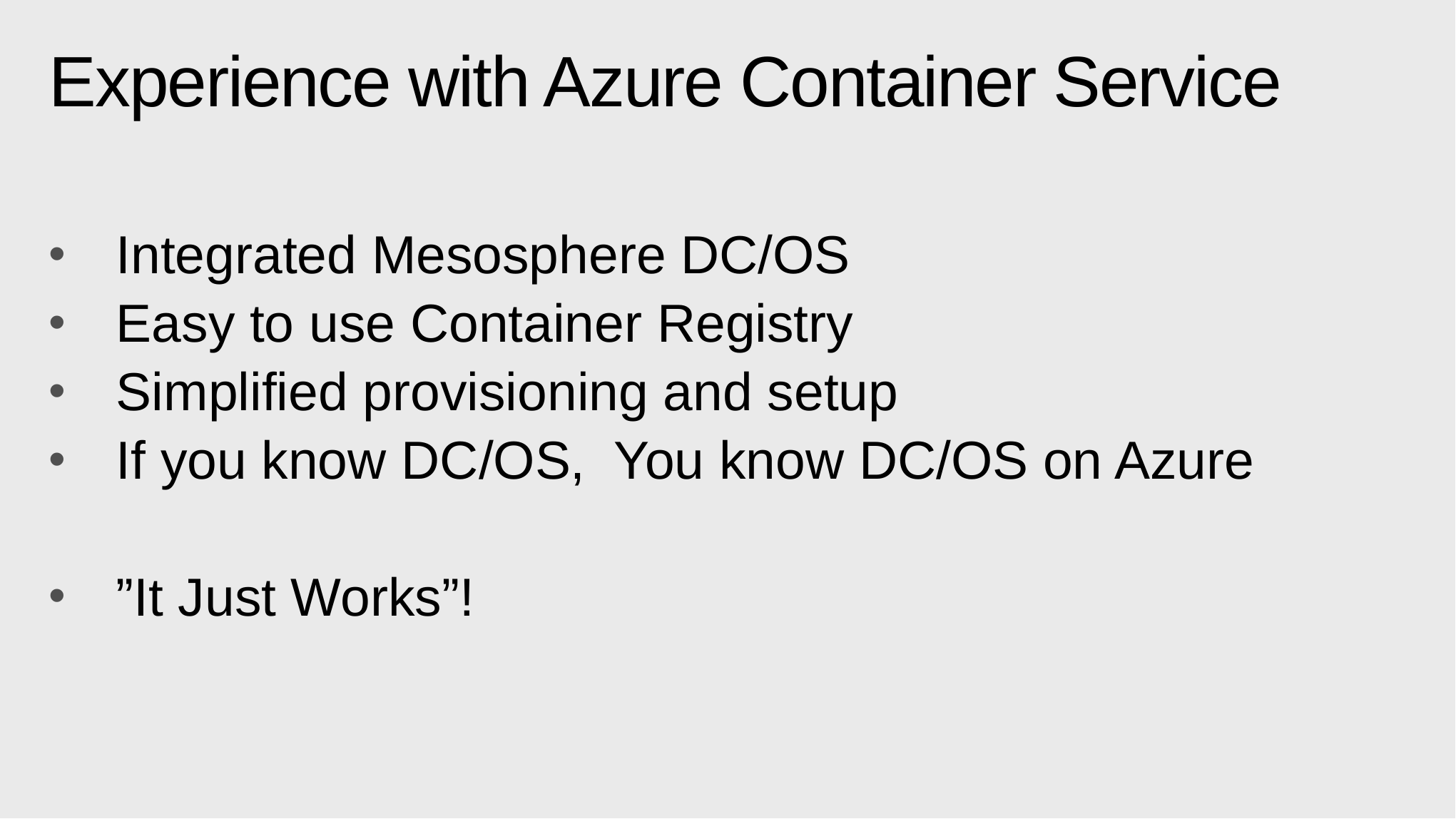

# Experience with Azure Container Service

Integrated Mesosphere DC/OS
Easy to use Container Registry
Simplified provisioning and setup
If you know DC/OS,  You know DC/OS on Azure

”It Just Works”!